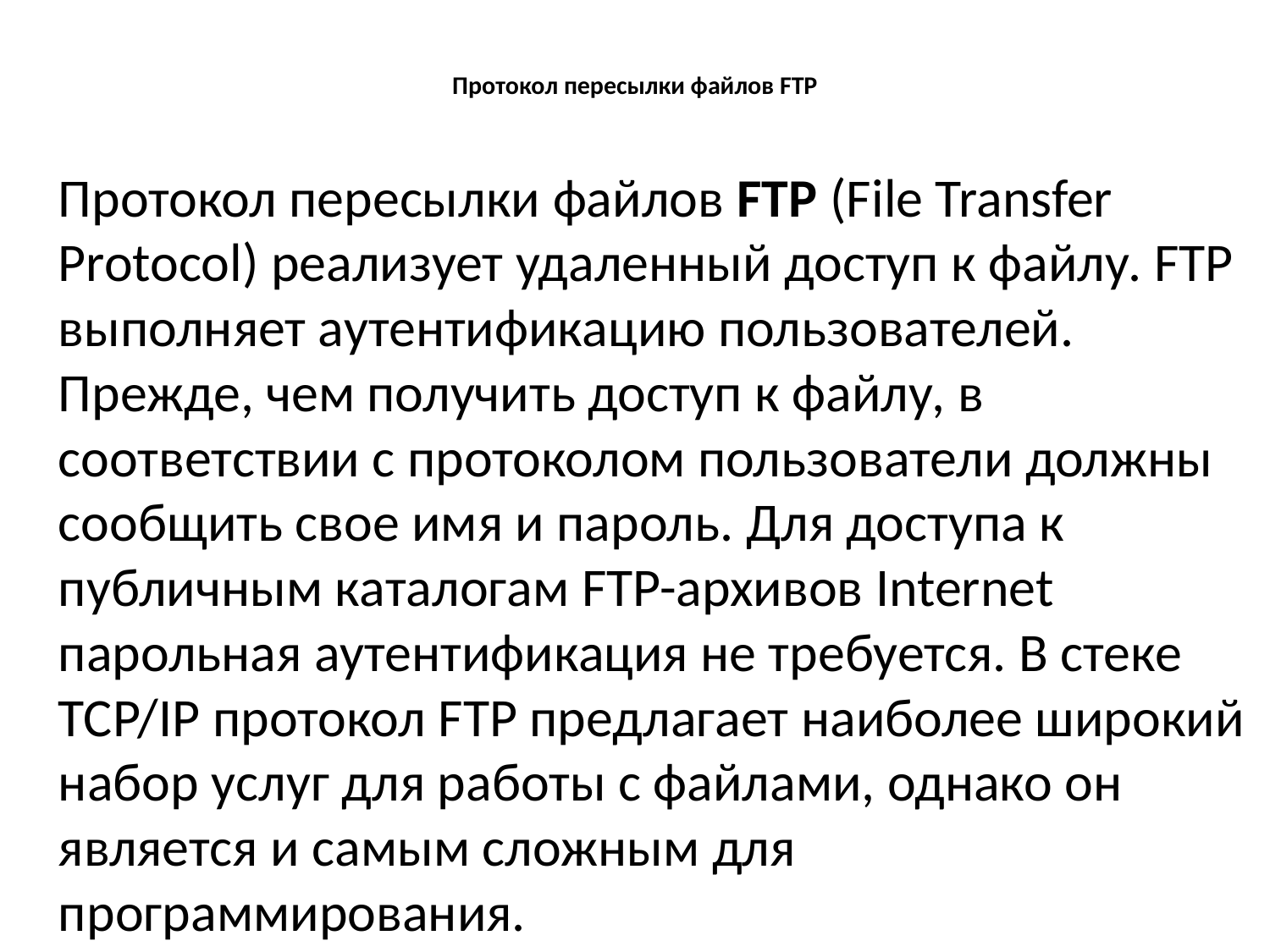

# Протокол пересылки файлов FTP
	Протокол пересылки файлов FTP (File Transfer Protocol) реализует удаленный доступ к файлу. FTP выполняет аутентификацию пользователей. Прежде, чем получить доступ к файлу, в соответствии с протоколом пользователи должны сообщить свое имя и пароль. Для доступа к публичным каталогам FTP-архивов Internet парольная аутентификация не требуется. В стеке TCP/IP протокол FTP предлагает наиболее широкий набор услуг для работы с файлами, однако он является и самым сложным для программирования.